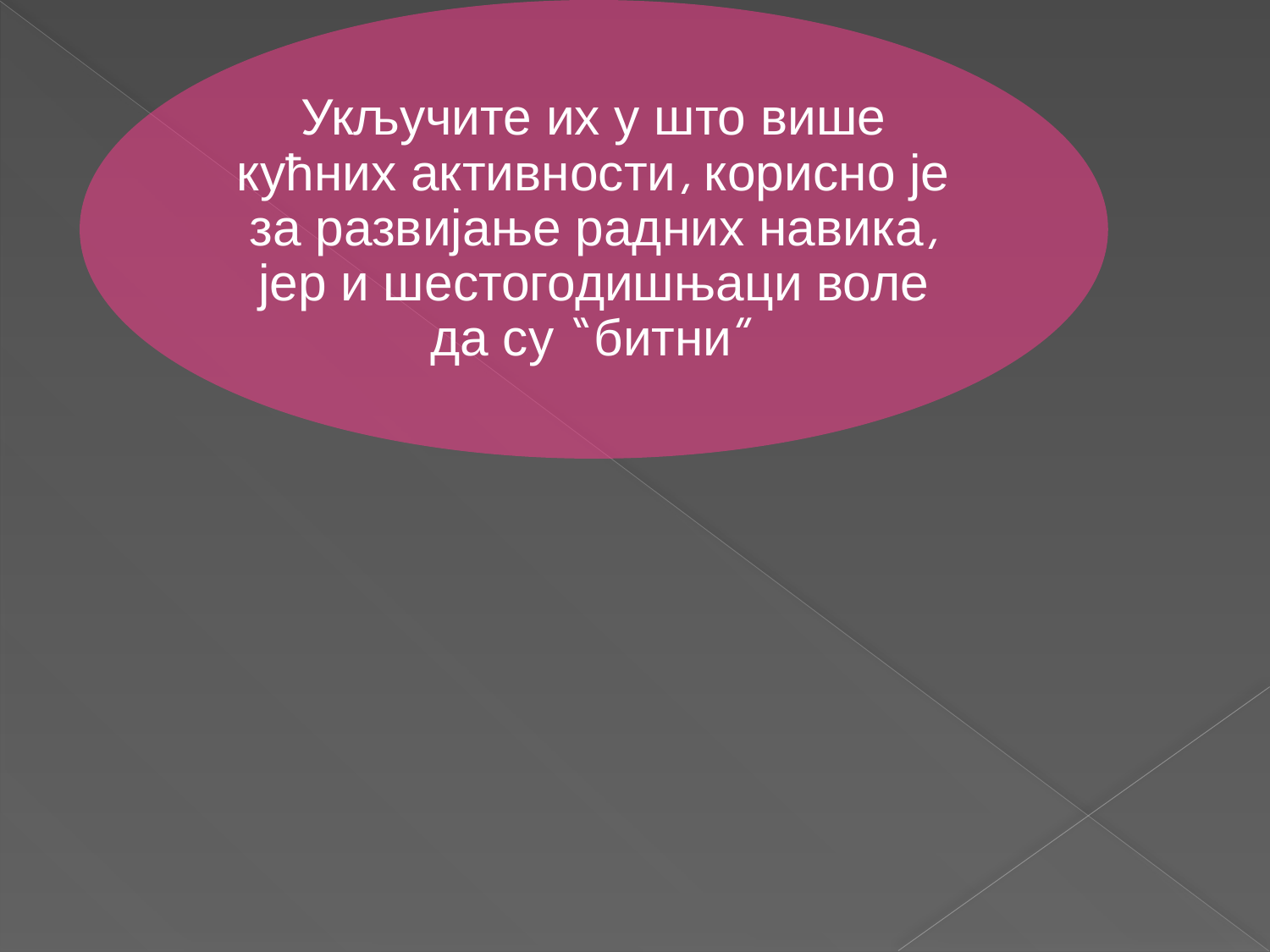

Укључите их у што више кућних активности, корисно је за развијање радних навика, јер и шестогодишњаци воле да су “битни”
#